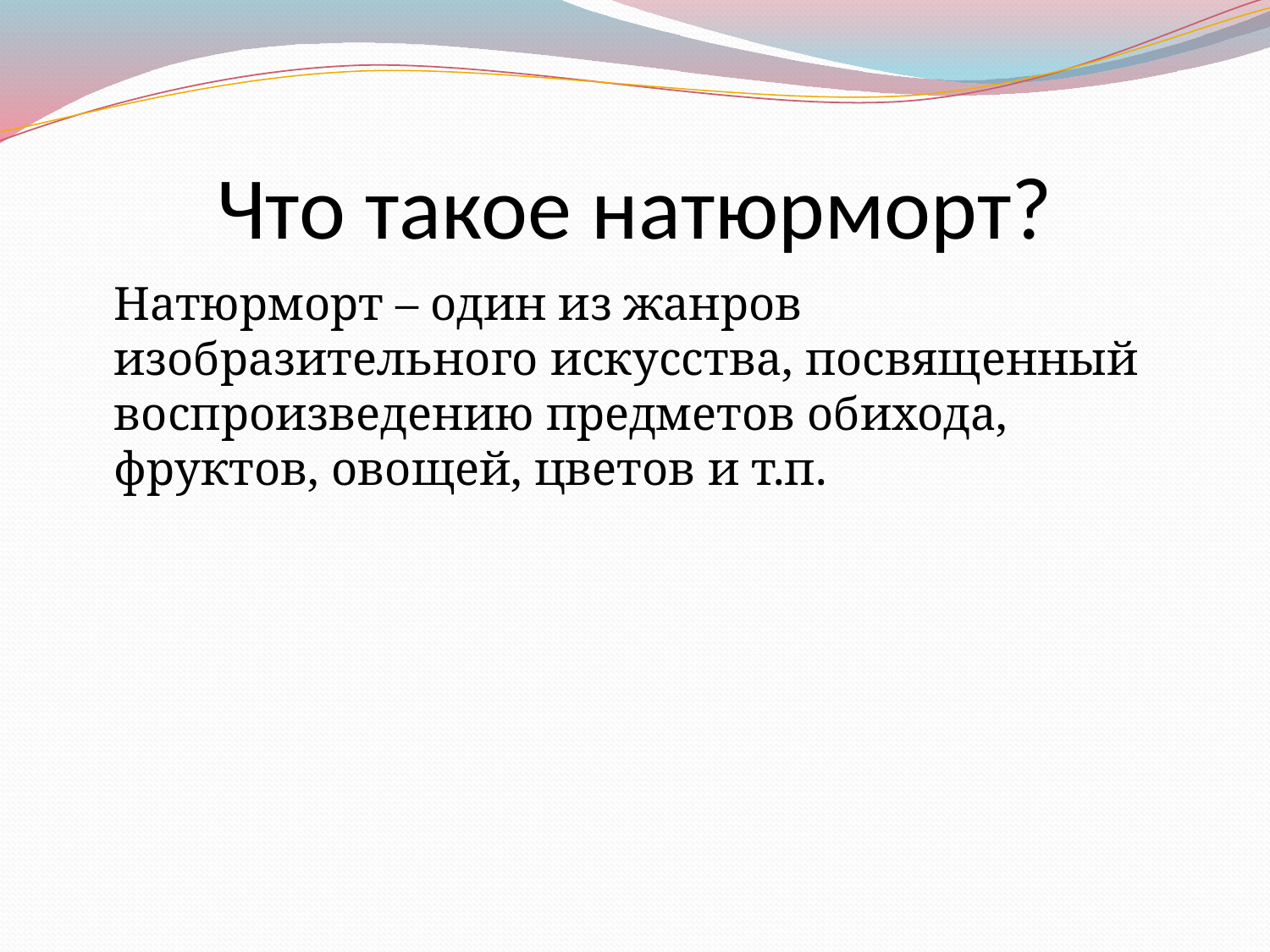

# Что такое натюрморт?
	Натюрморт – один из жанров изобразительного искусства, посвященный воспроизведению предметов обихода, фруктов, овощей, цветов и т.п.